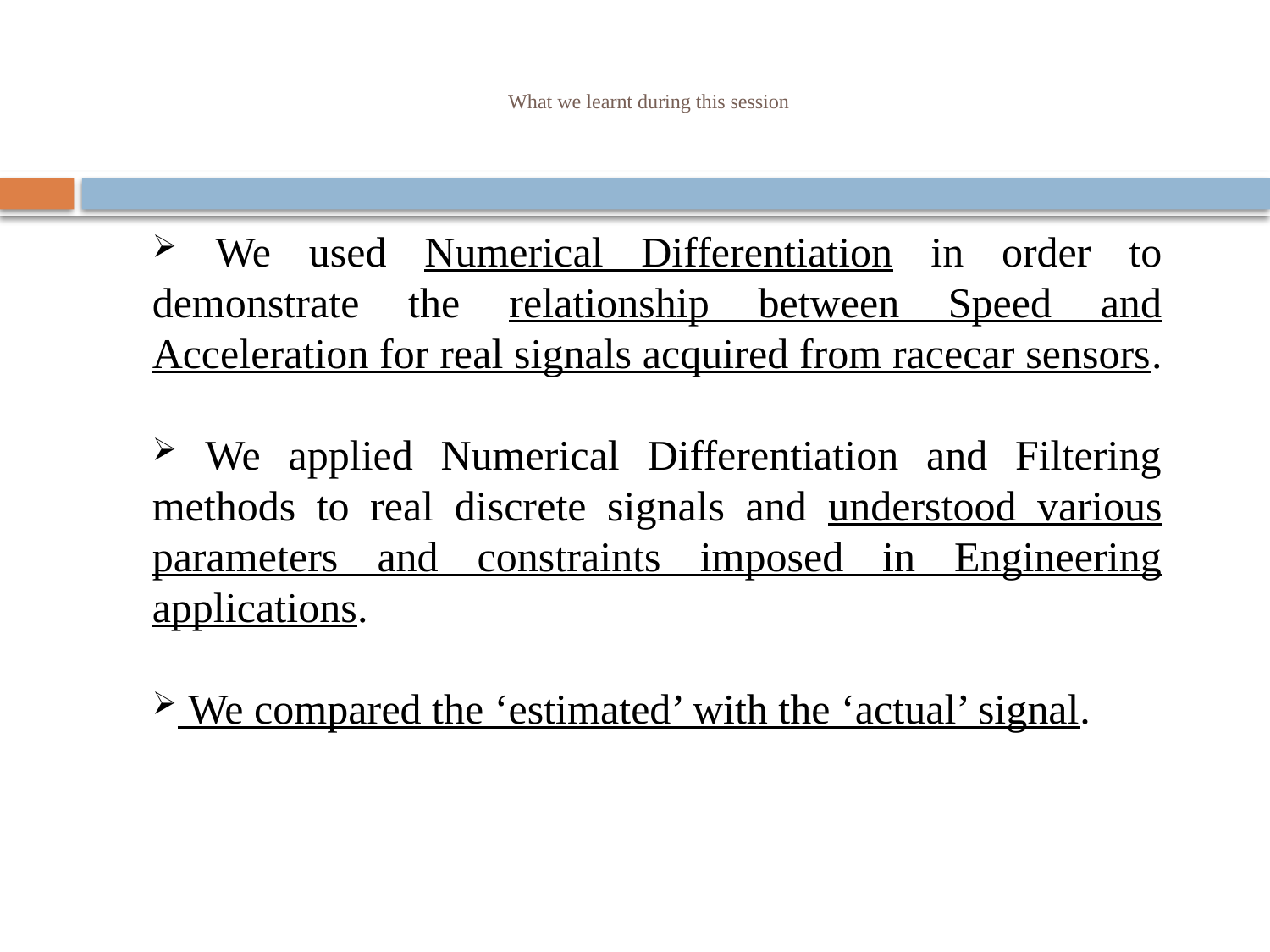

# What we learnt during this session
 We used Numerical Differentiation in order to demonstrate the relationship between Speed and Acceleration for real signals acquired from racecar sensors.

 We applied Numerical Differentiation and Filtering methods to real discrete signals and understood various parameters and constraints imposed in Engineering applications.

 We compared the ‘estimated’ with the ‘actual’ signal.